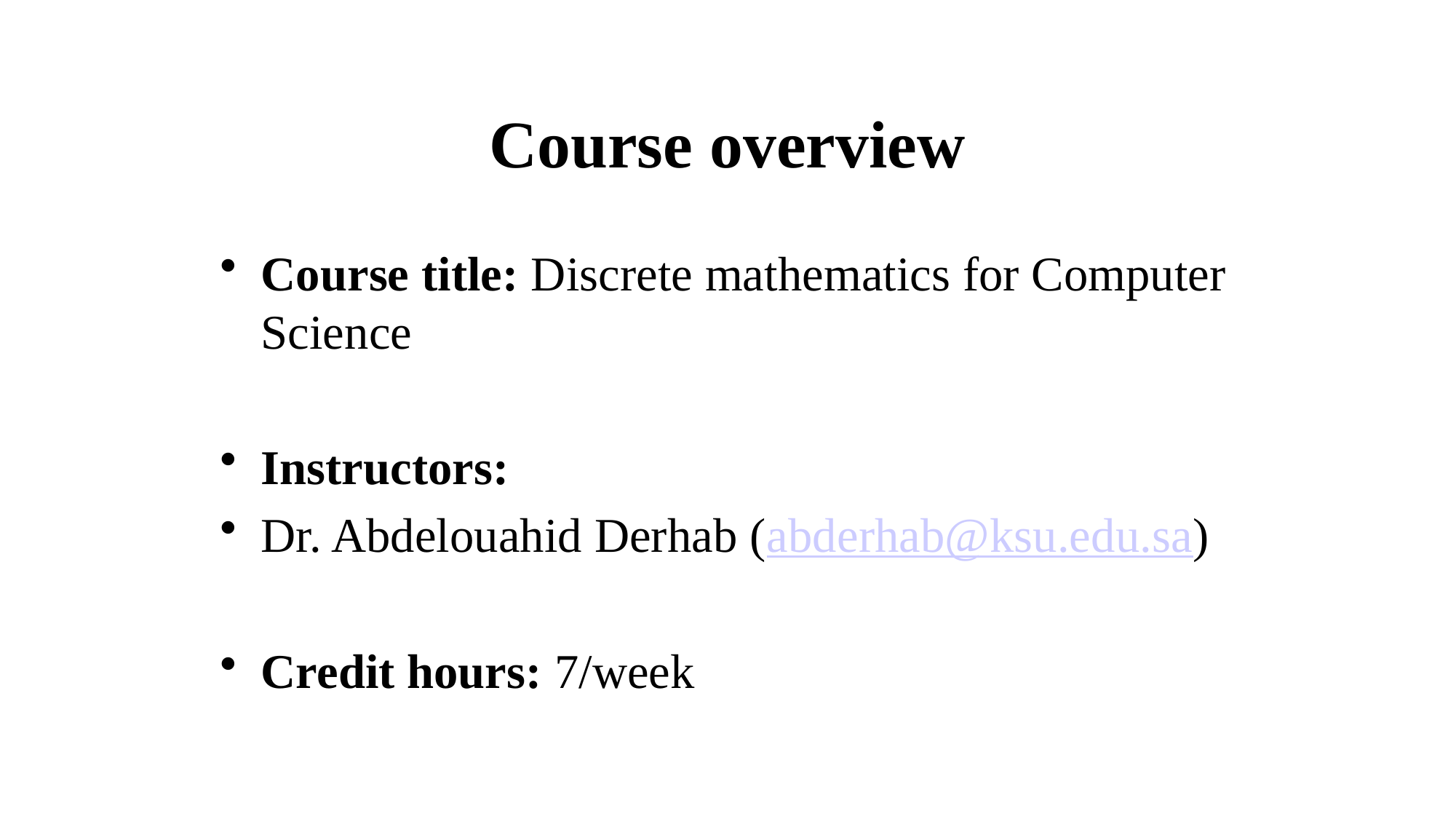

# Course overview
Course title: Discrete mathematics for Computer Science

Instructors:
Dr. Abdelouahid Derhab (abderhab@ksu.edu.sa)

Credit hours: 7/week